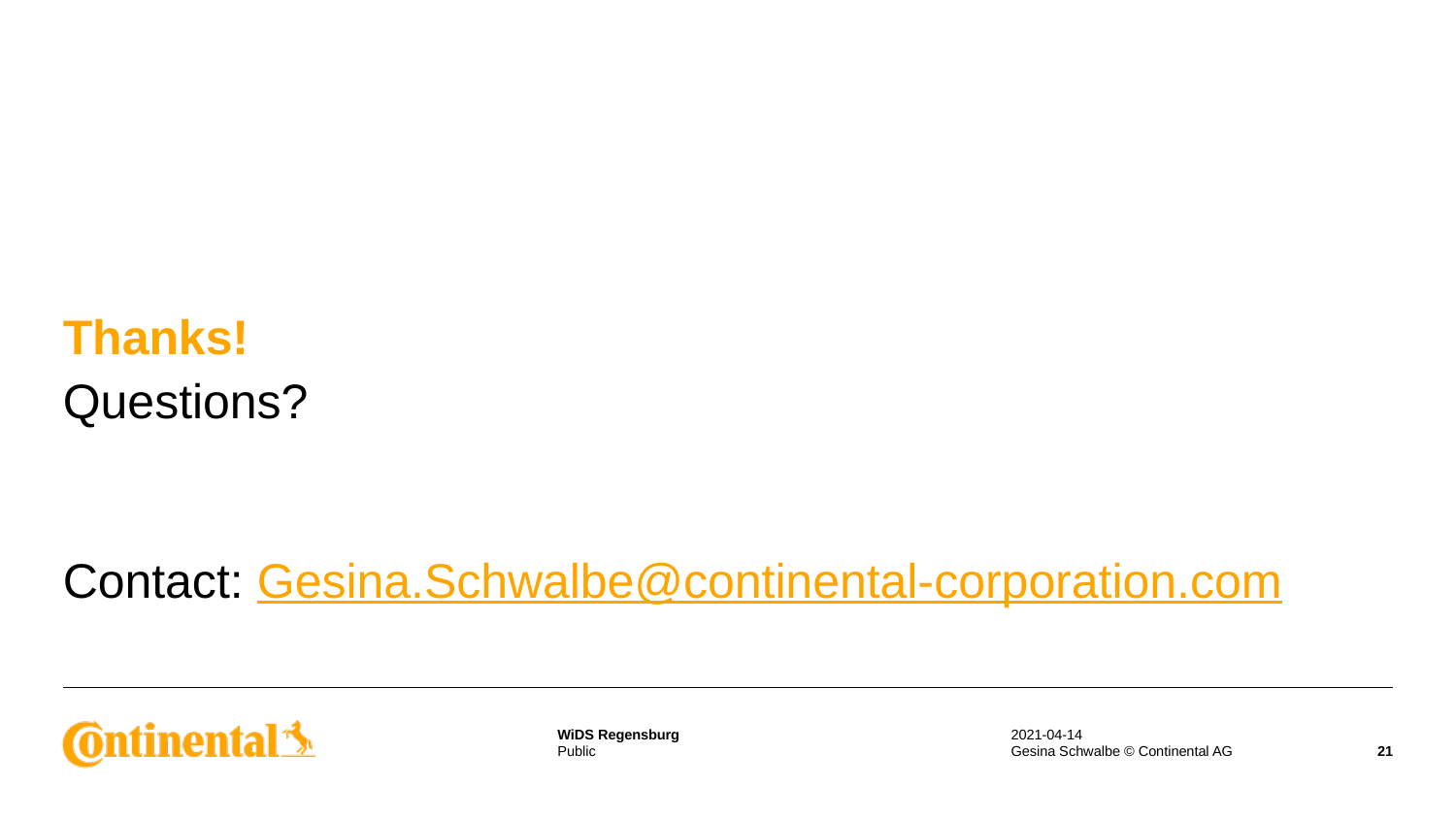

# Thanks!
Questions?

Contact: Gesina.Schwalbe@continental-corporation.com
2021-04-14
Gesina Schwalbe © Continental AG
21